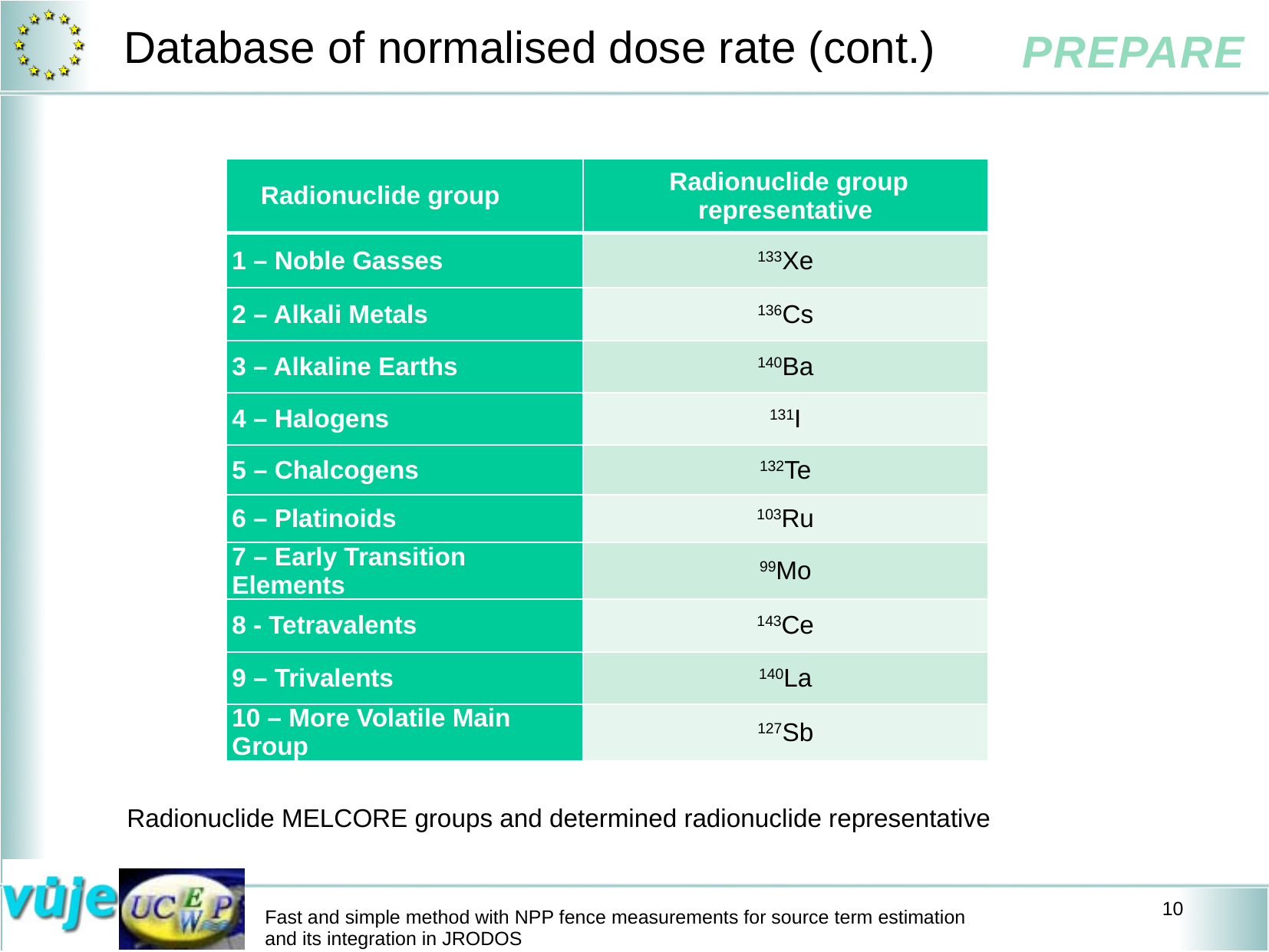

# Database of normalised dose rate (cont.)
| Radionuclide group | Radionuclide group representative |
| --- | --- |
| 1 – Noble Gasses | 133Xe |
| 2 – Alkali Metals | 136Cs |
| 3 – Alkaline Earths | 140Ba |
| 4 – Halogens | 131I |
| 5 – Chalcogens | 132Te |
| 6 – Platinoids | 103Ru |
| 7 – Early Transition Elements | 99Mo |
| 8 - Tetravalents | 143Ce |
| 9 – Trivalents | 140La |
| 10 – More Volatile Main Group | 127Sb |
Radionuclide MELCORE groups and determined radionuclide representative